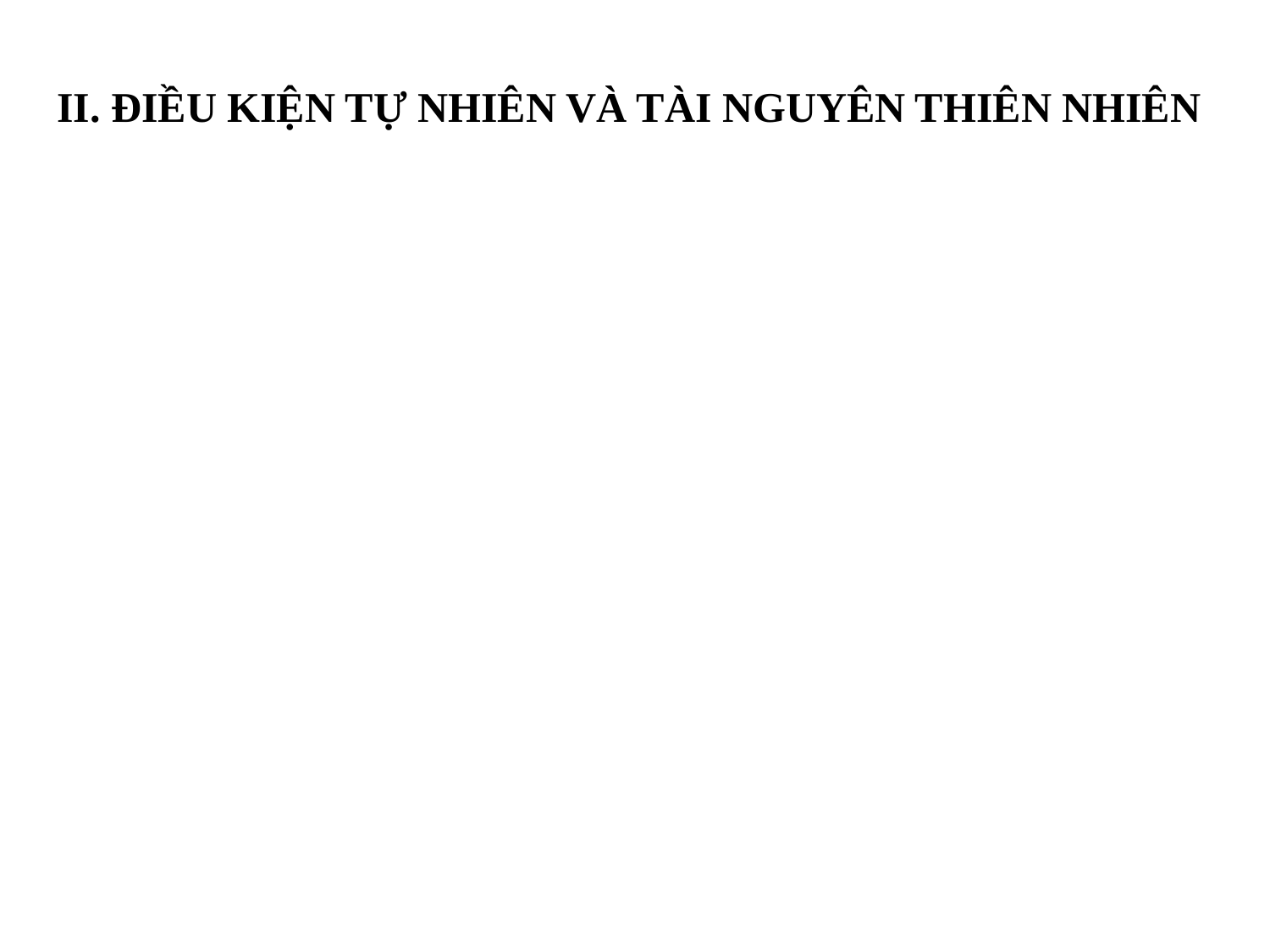

II. ĐIỀU KIỆN TỰ NHIÊN VÀ TÀI NGUYÊN THIÊN NHIÊN